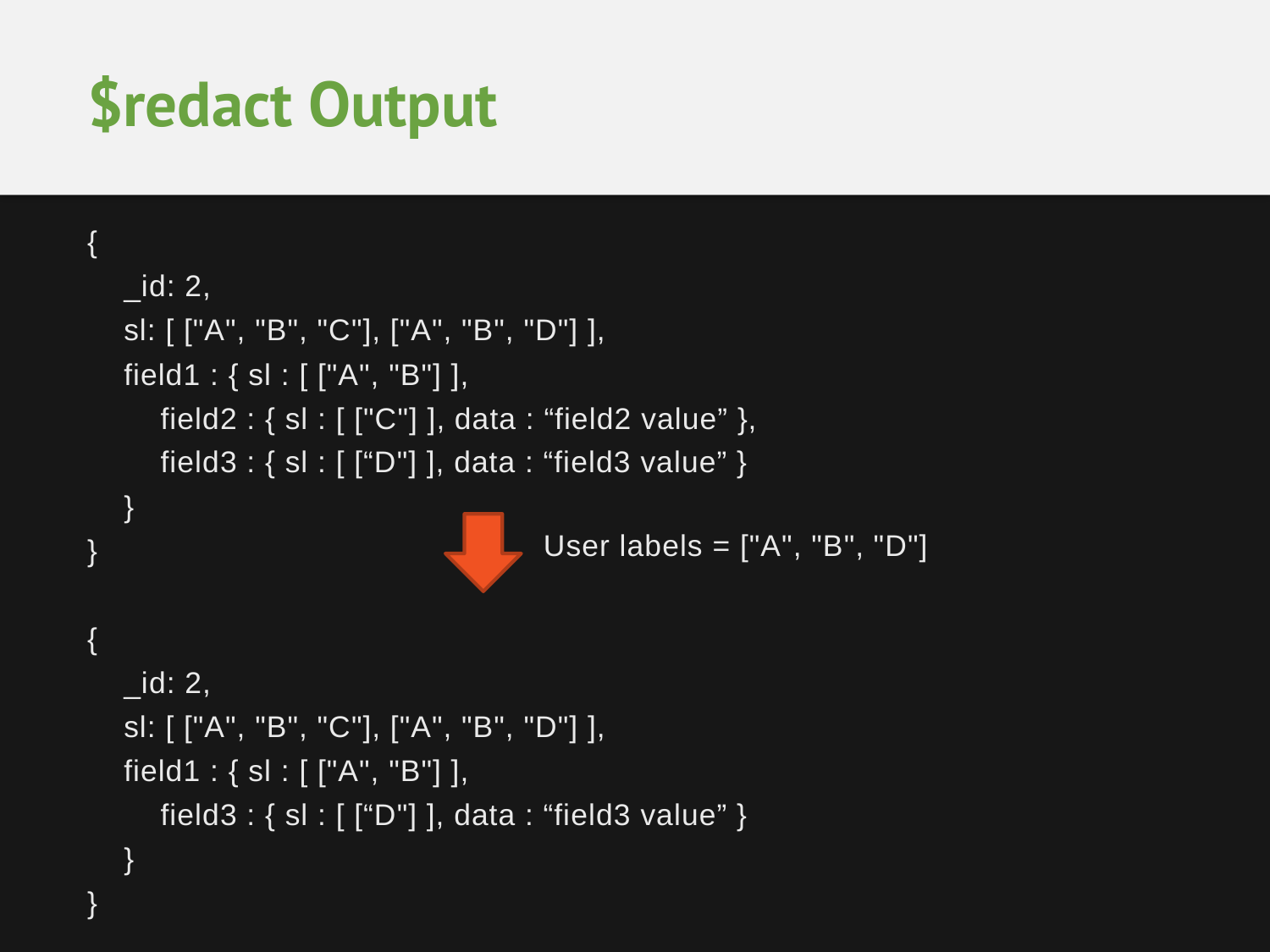

# $redact Output
{
    _id: 2,
    sl: [ ["A", "B", "C"], ["A", "B", "D"] ],
    field1 : { sl : [ ["A", "B"] ],
        field2 : { sl : [ ["C"] ], data : “field2 value” },
        field3 : { sl : [ [“D"] ], data : “field3 value” }
    }
}

{
    _id: 2,
    sl: [ ["A", "B", "C"], ["A", "B", "D"] ],
    field1 : { sl : [ ["A", "B"] ],
        field3 : { sl : [ [“D"] ], data : “field3 value” }
    }
}

User labels = ["A", "B", "D"]